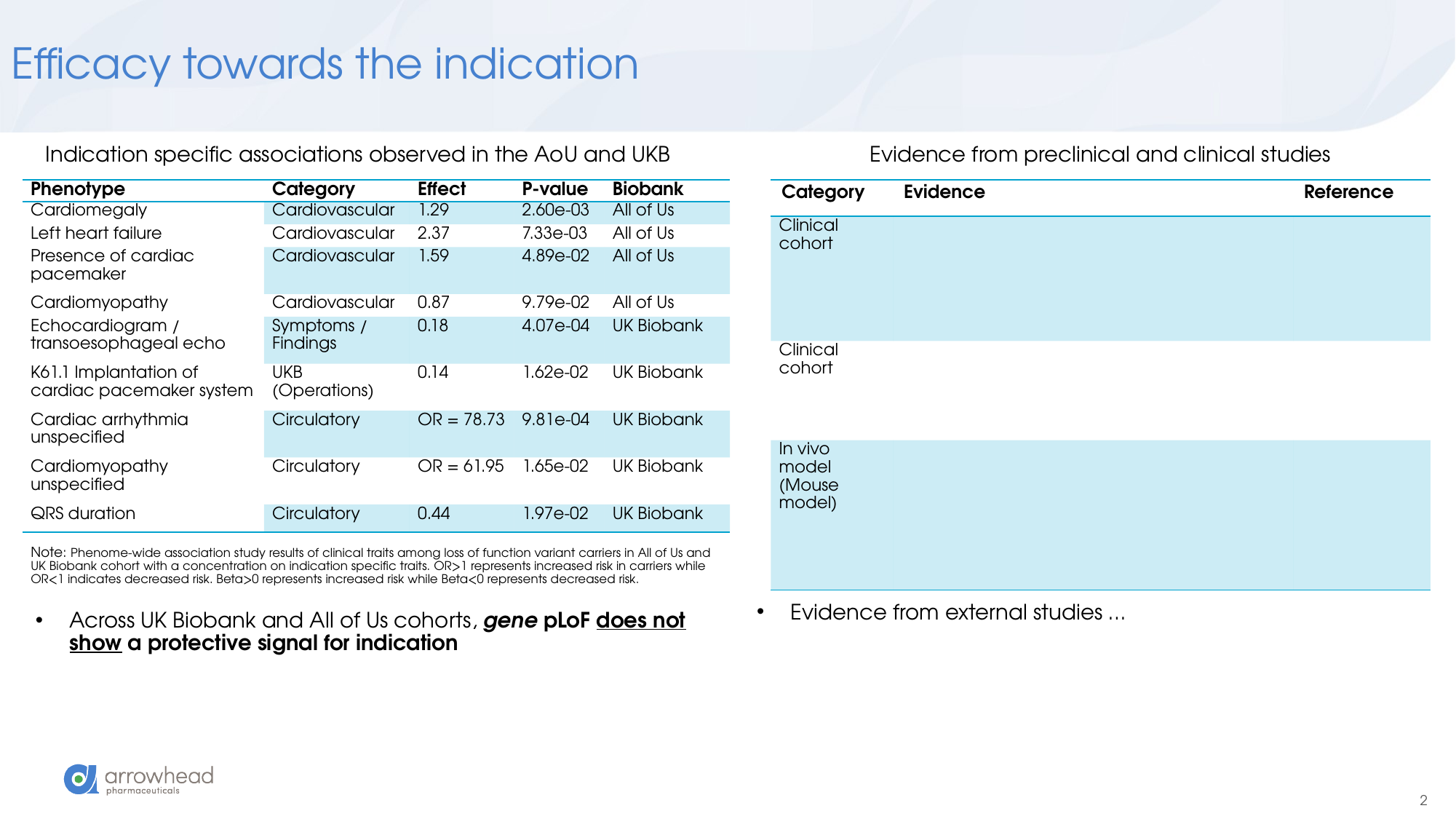

# Efficacy towards the indication
Indication specific associations observed in the AoU and UKB
Evidence from preclinical and clinical studies
| Phenotype | Category | Effect | P-value | Biobank |
| --- | --- | --- | --- | --- |
| Cardiomegaly | Cardiovascular | 1.29 | 2.60e-03 | All of Us |
| Left heart failure | Cardiovascular | 2.37 | 7.33e-03 | All of Us |
| Presence of cardiac pacemaker | Cardiovascular | 1.59 | 4.89e-02 | All of Us |
| Cardiomyopathy | Cardiovascular | 0.87 | 9.79e-02 | All of Us |
| Echocardiogram / transoesophageal echo | Symptoms / Findings | 0.18 | 4.07e-04 | UK Biobank |
| K61.1 Implantation of cardiac pacemaker system | UKB (Operations) | 0.14 | 1.62e-02 | UK Biobank |
| Cardiac arrhythmia unspecified | Circulatory | OR = 78.73 | 9.81e-04 | UK Biobank |
| Cardiomyopathy unspecified | Circulatory | OR = 61.95 | 1.65e-02 | UK Biobank |
| QRS duration | Circulatory | 0.44 | 1.97e-02 | UK Biobank |
| Category | Evidence | Reference |
| --- | --- | --- |
| Clinical cohort |  |  |
| Clinical cohort |  |  |
| In vivo model (Mouse model) |  |  |
Note: Phenome-wide association study results of clinical traits among loss of function variant carriers in All of Us and UK Biobank cohort with a concentration on indication specific traits. OR>1 represents increased risk in carriers while OR<1 indicates decreased risk. Beta>0 represents increased risk while Beta<0 represents decreased risk.
Evidence from external studies …
Across UK Biobank and All of Us cohorts, gene pLoF does not show a protective signal for indication